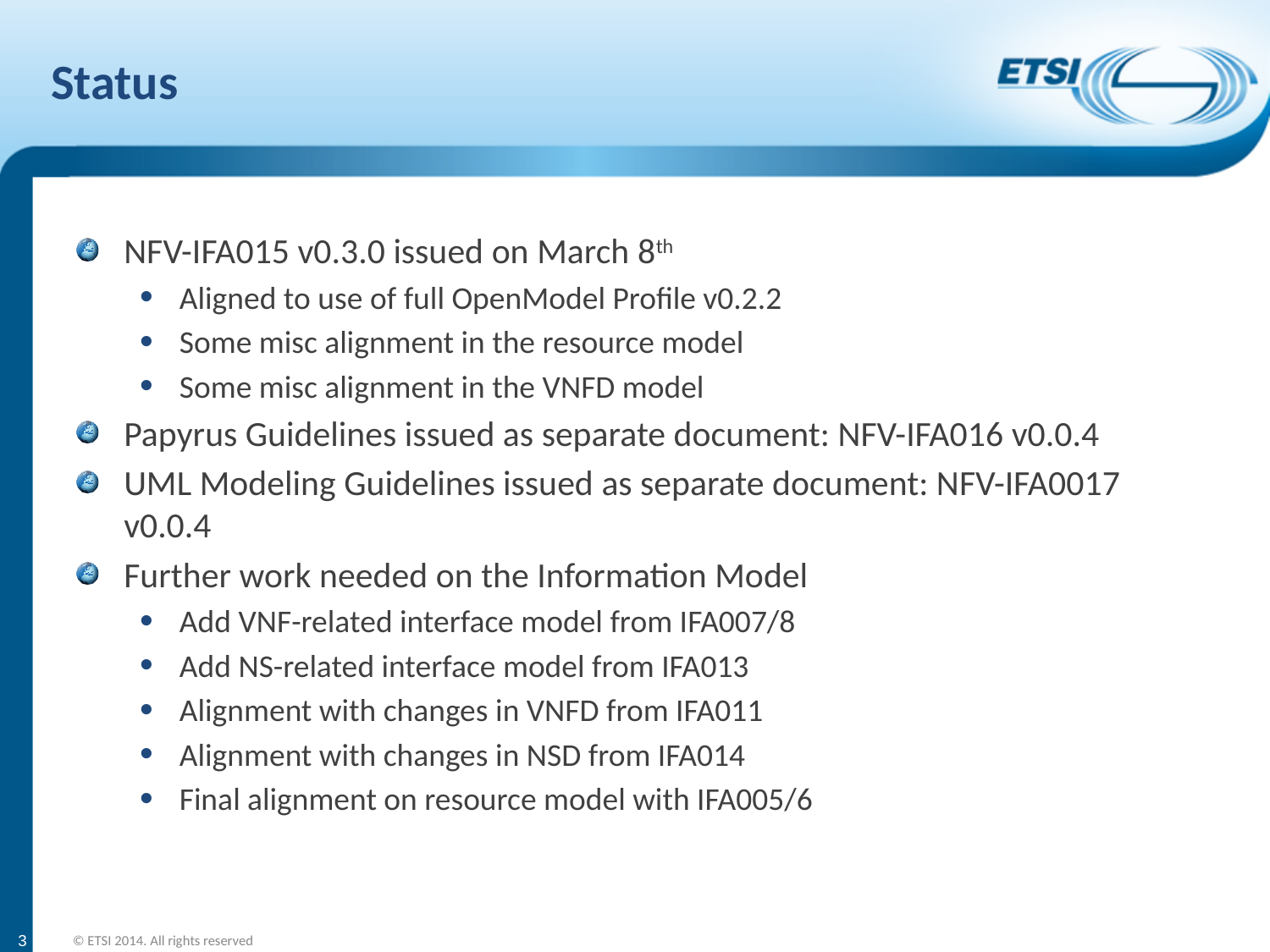

# Status
NFV-IFA015 v0.3.0 issued on March 8th
Aligned to use of full OpenModel Profile v0.2.2
Some misc alignment in the resource model
Some misc alignment in the VNFD model
Papyrus Guidelines issued as separate document: NFV-IFA016 v0.0.4
UML Modeling Guidelines issued as separate document: NFV-IFA0017 v0.0.4
Further work needed on the Information Model
Add VNF-related interface model from IFA007/8
Add NS-related interface model from IFA013
Alignment with changes in VNFD from IFA011
Alignment with changes in NSD from IFA014
Final alignment on resource model with IFA005/6

3
© ETSI 2014. All rights reserved